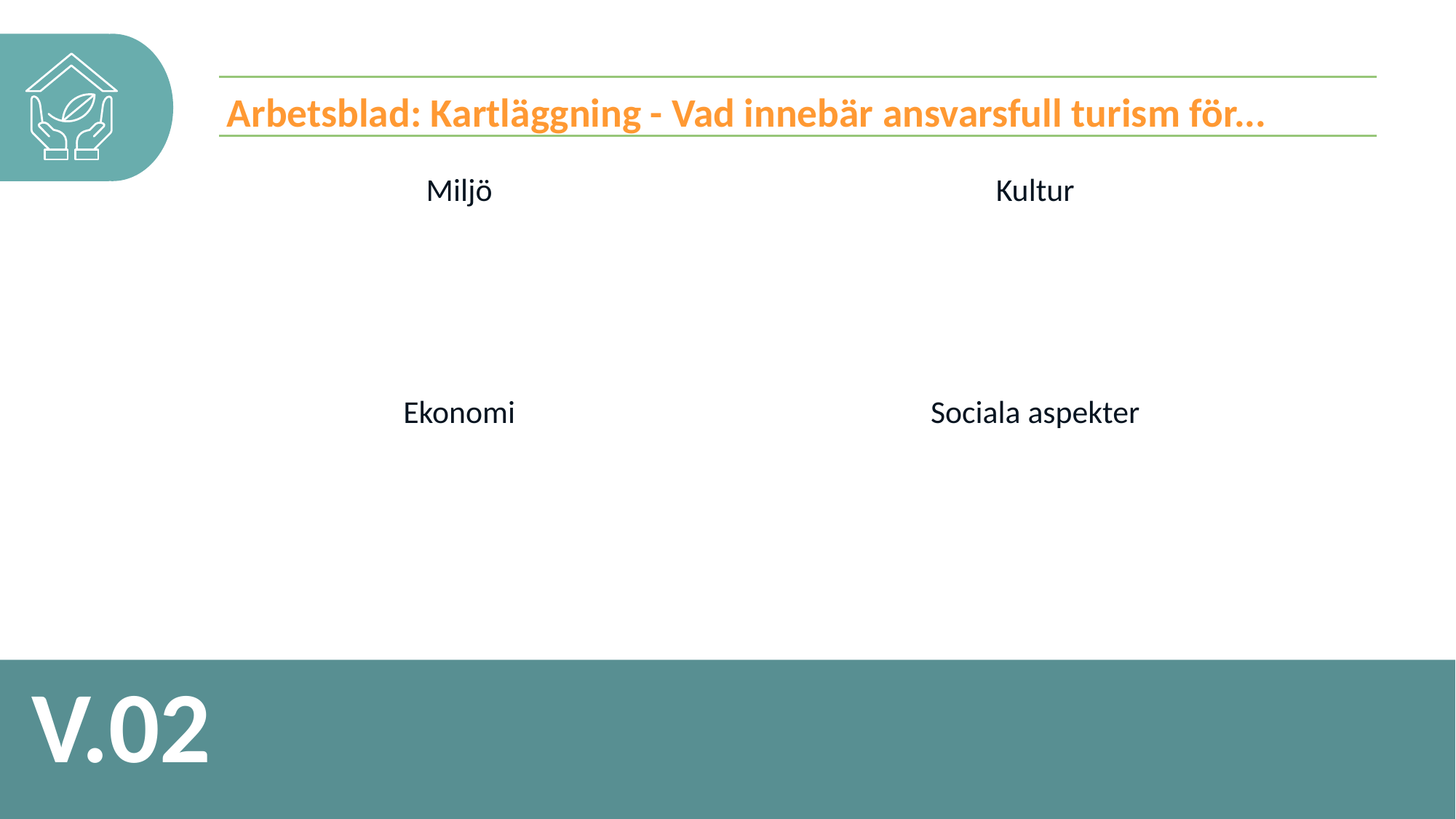

Arbetsblad: Kartläggning - Vad innebär ansvarsfull turism för...

| Miljö | Kultur |
| --- | --- |
| Ekonomi | Sociala aspekter |

V.02
2